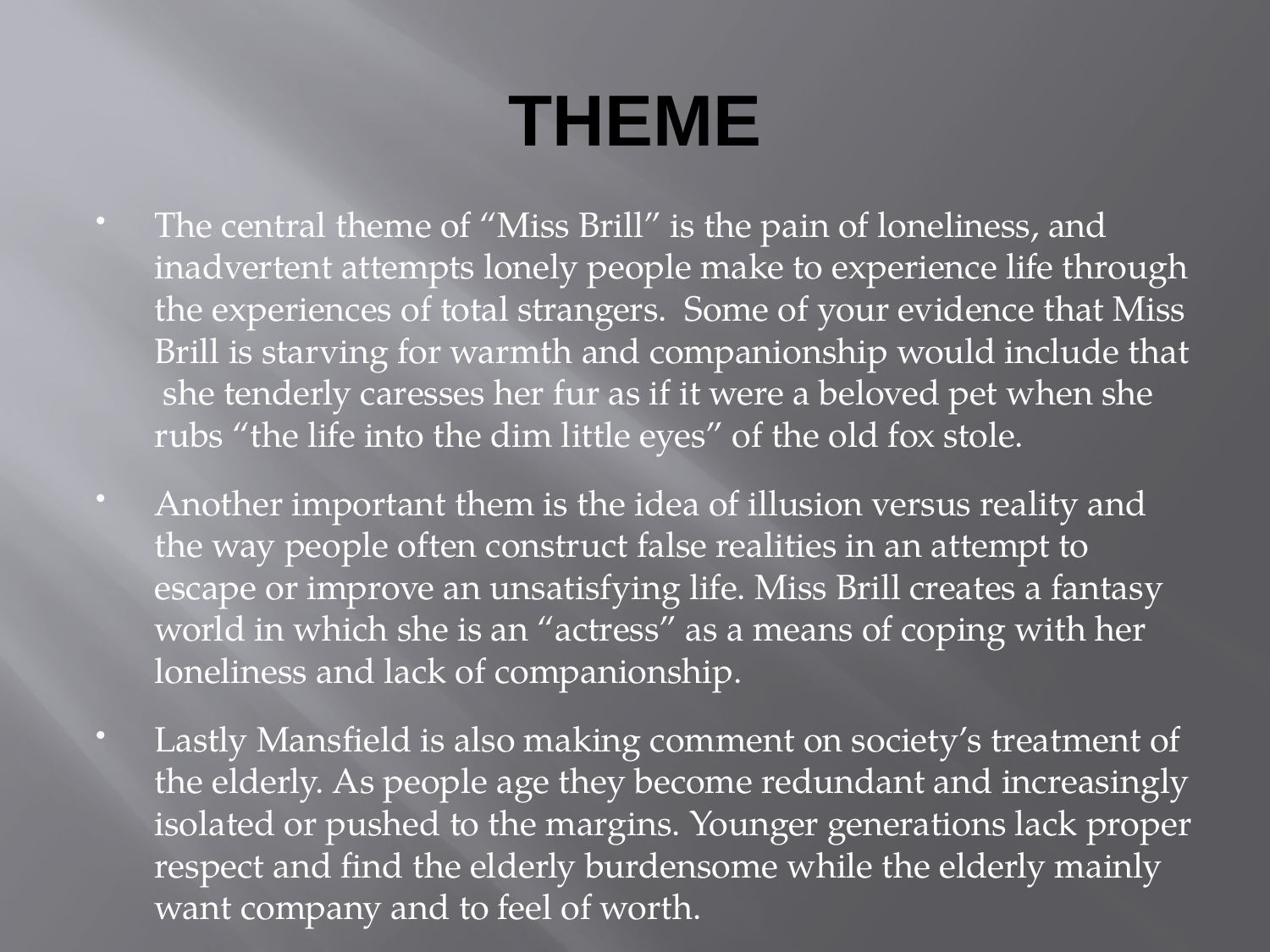

# THEME
The central theme of “Miss Brill” is the pain of loneliness, and inadvertent attempts lonely people make to experience life through the experiences of total strangers.  Some of your evidence that Miss Brill is starving for warmth and companionship would include that  she tenderly caresses her fur as if it were a beloved pet when she rubs “the life into the dim little eyes” of the old fox stole.

Another important them is the idea of illusion versus reality and the way people often construct false realities in an attempt to escape or improve an unsatisfying life. Miss Brill creates a fantasy world in which she is an “actress” as a means of coping with her loneliness and lack of companionship.

Lastly Mansfield is also making comment on society’s treatment of the elderly. As people age they become redundant and increasingly isolated or pushed to the margins. Younger generations lack proper respect and find the elderly burdensome while the elderly mainly want company and to feel of worth.